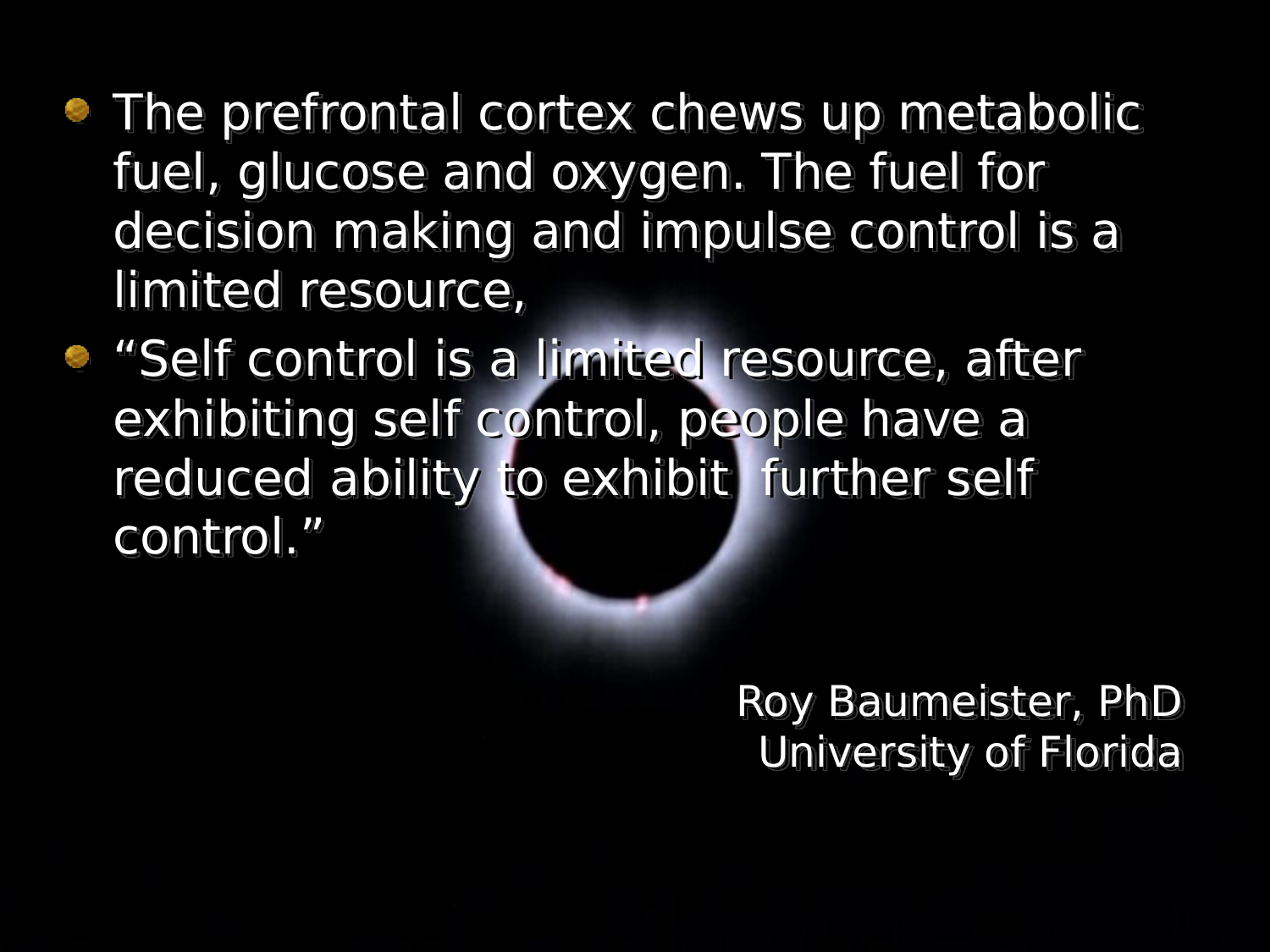

The prefrontal cortex chews up metabolic fuel, glucose and oxygen. The fuel for decision making and impulse control is a limited resource,
“Self control is a limited resource, after exhibiting self control, people have a reduced ability to exhibit  further self control.”
Roy Baumeister, PhD
University of Florida